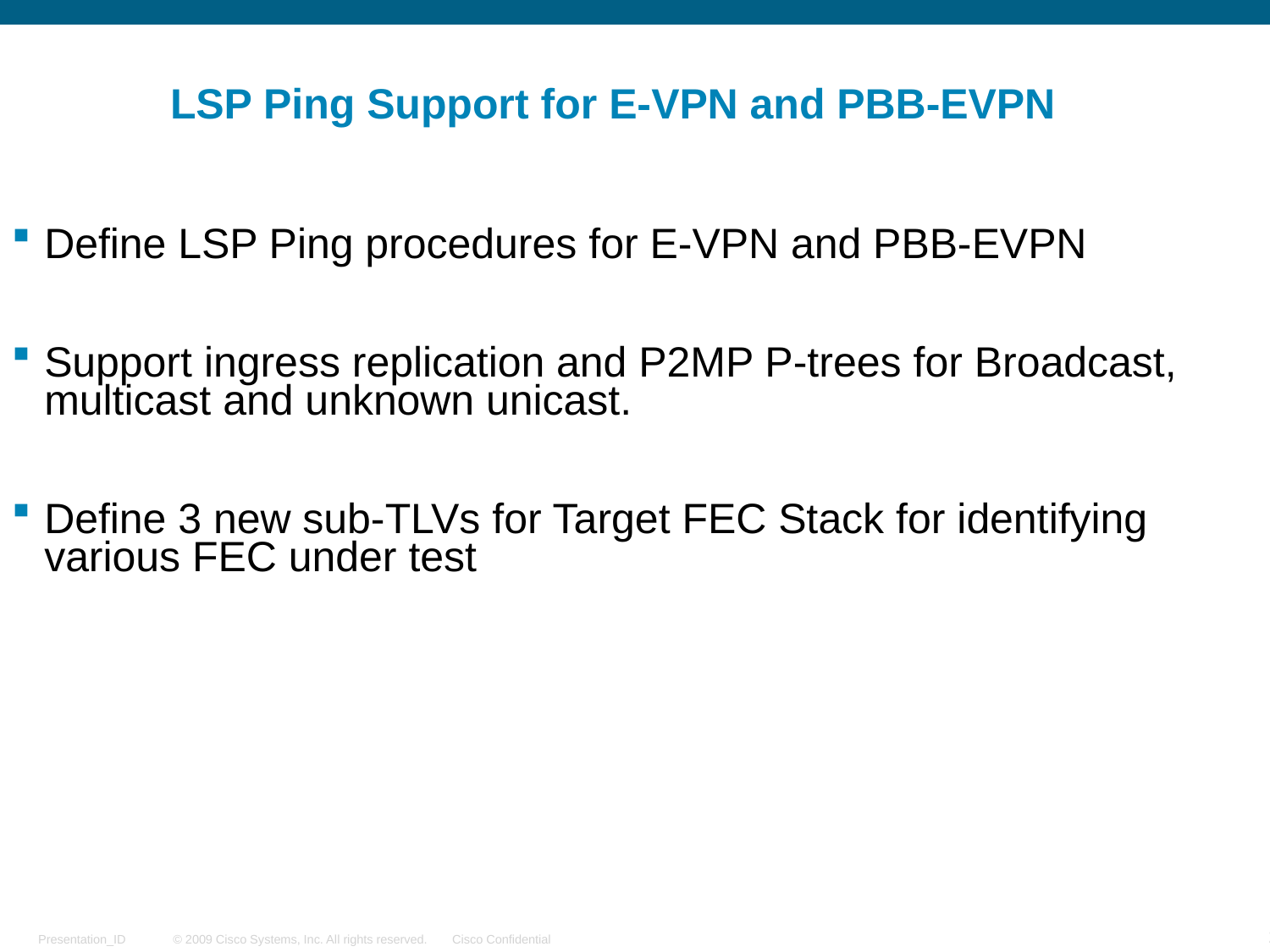

# LSP Ping Support for E-VPN and PBB-EVPN
Define LSP Ping procedures for E-VPN and PBB-EVPN

Support ingress replication and P2MP P-trees for Broadcast, multicast and unknown unicast.

Define 3 new sub-TLVs for Target FEC Stack for identifying various FEC under test